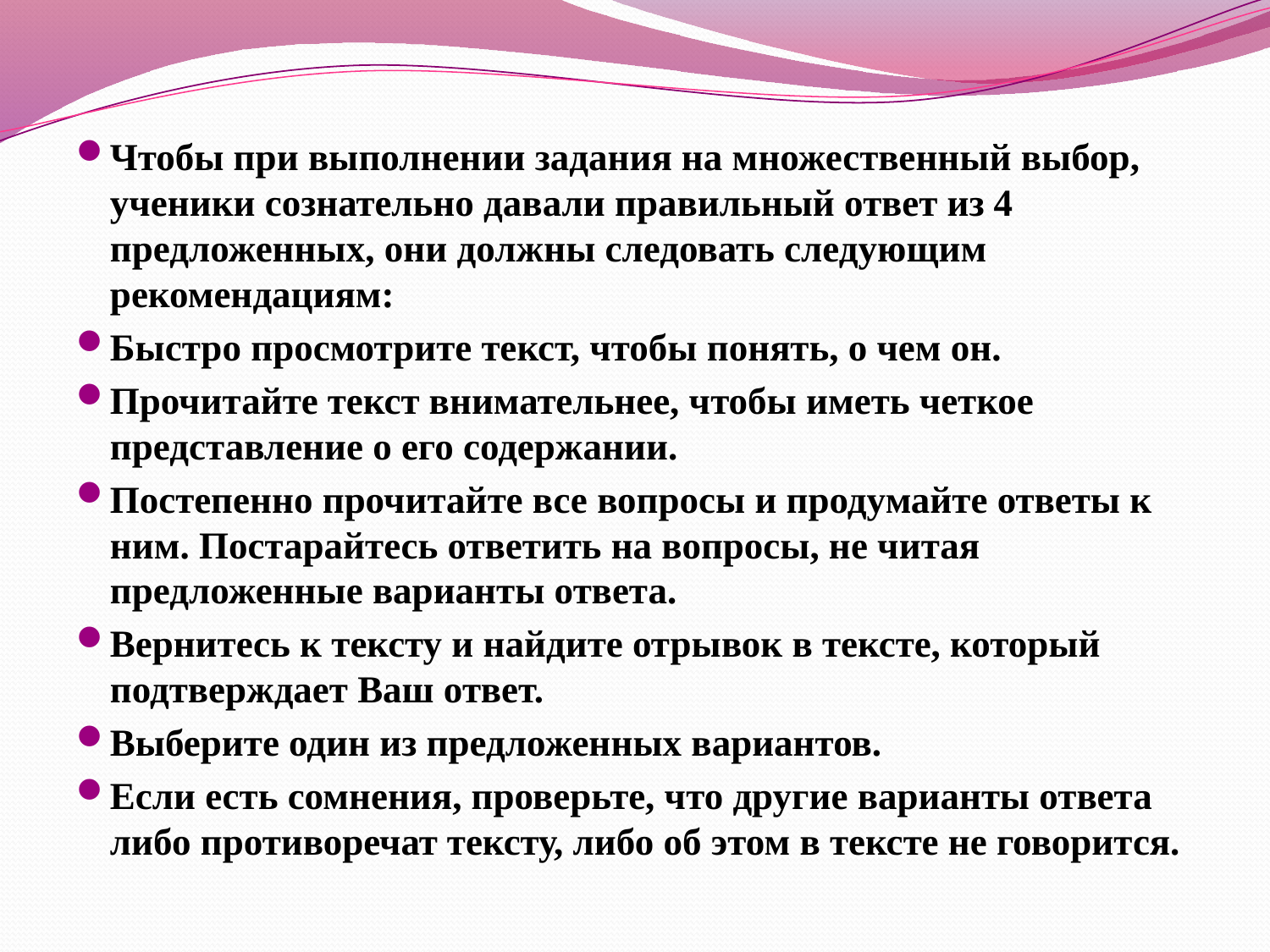

#
Чтобы при выполнении задания на множественный выбор, ученики сознательно давали правильный ответ из 4 предложенных, они должны следовать следующим рекомендациям:
Быстро просмотрите текст, чтобы понять, о чем он.
Прочитайте текст внимательнее, чтобы иметь четкое представление о его содержании.
Постепенно прочитайте все вопросы и продумайте ответы к ним. Постарайтесь ответить на вопросы, не читая предложенные варианты ответа.
Вернитесь к тексту и найдите отрывок в тексте, который подтверждает Ваш ответ.
Выберите один из предложенных вариантов.
Если есть сомнения, проверьте, что другие варианты ответа либо противоречат тексту, либо об этом в тексте не говорится.